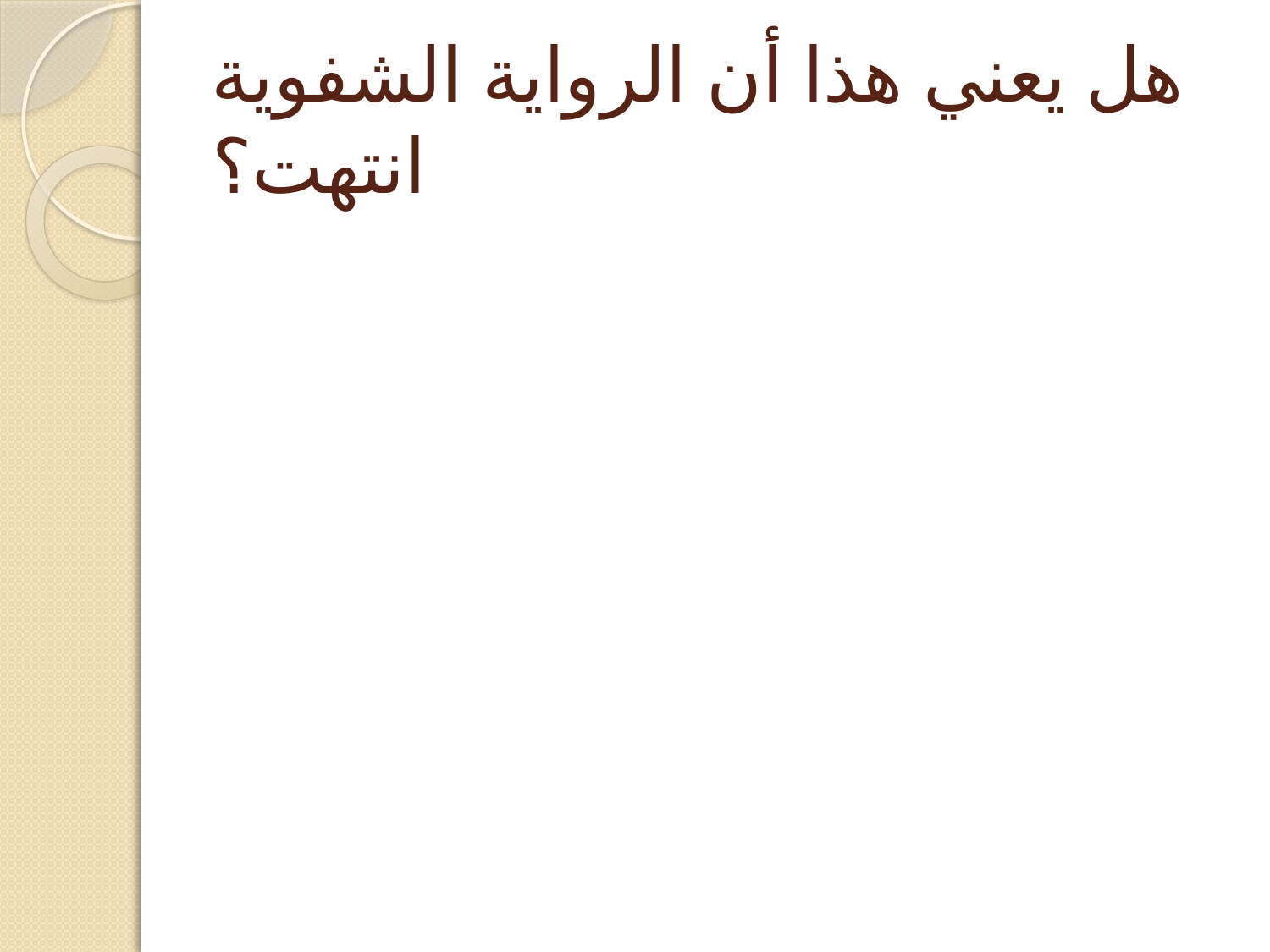

# هل يعني هذا أن الرواية الشفوية انتهت؟